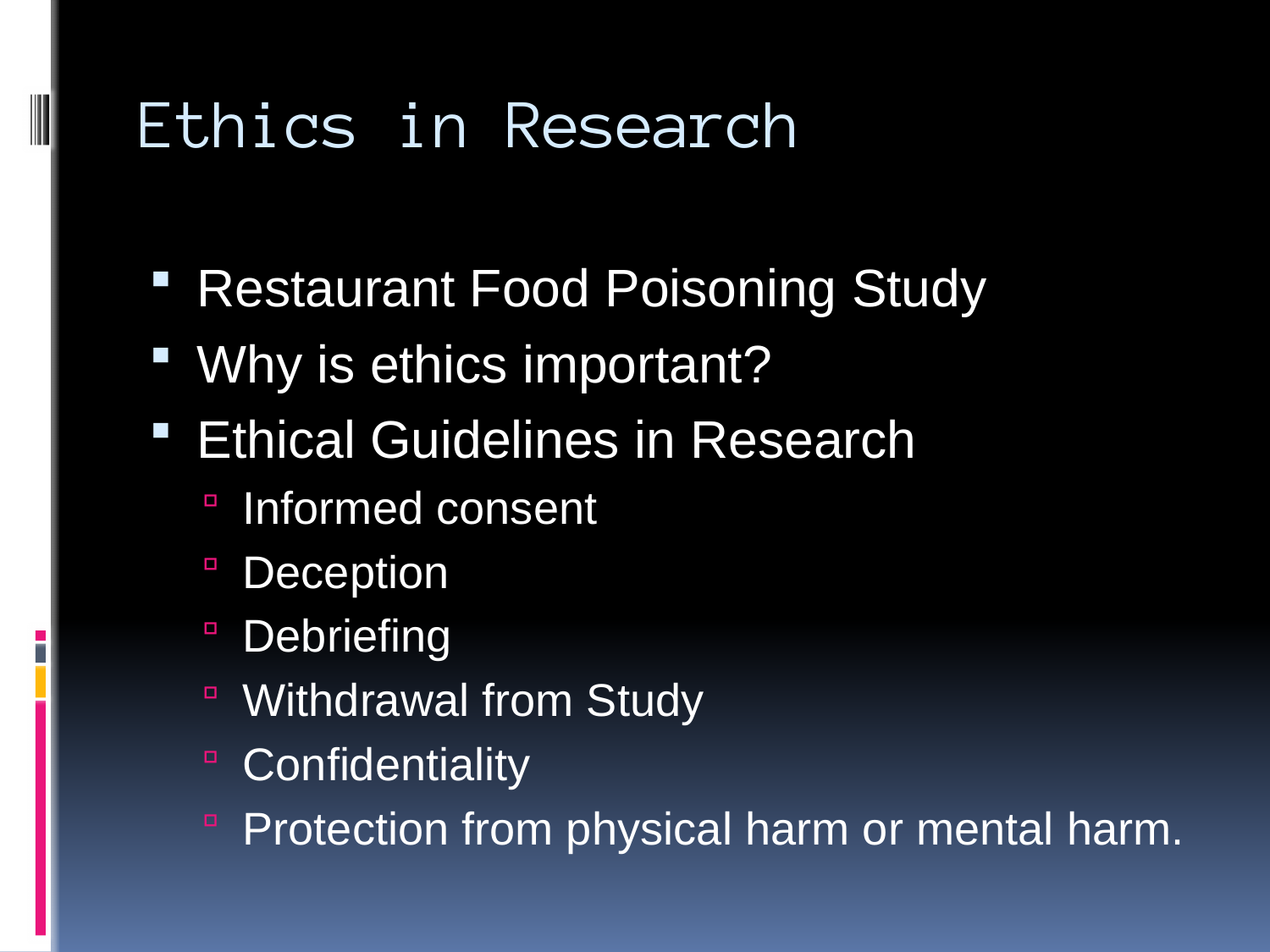

# Ethics in Research
Restaurant Food Poisoning Study
Why is ethics important?
Ethical Guidelines in Research
Informed consent
Deception
Debriefing
Withdrawal from Study
Confidentiality
Protection from physical harm or mental harm.